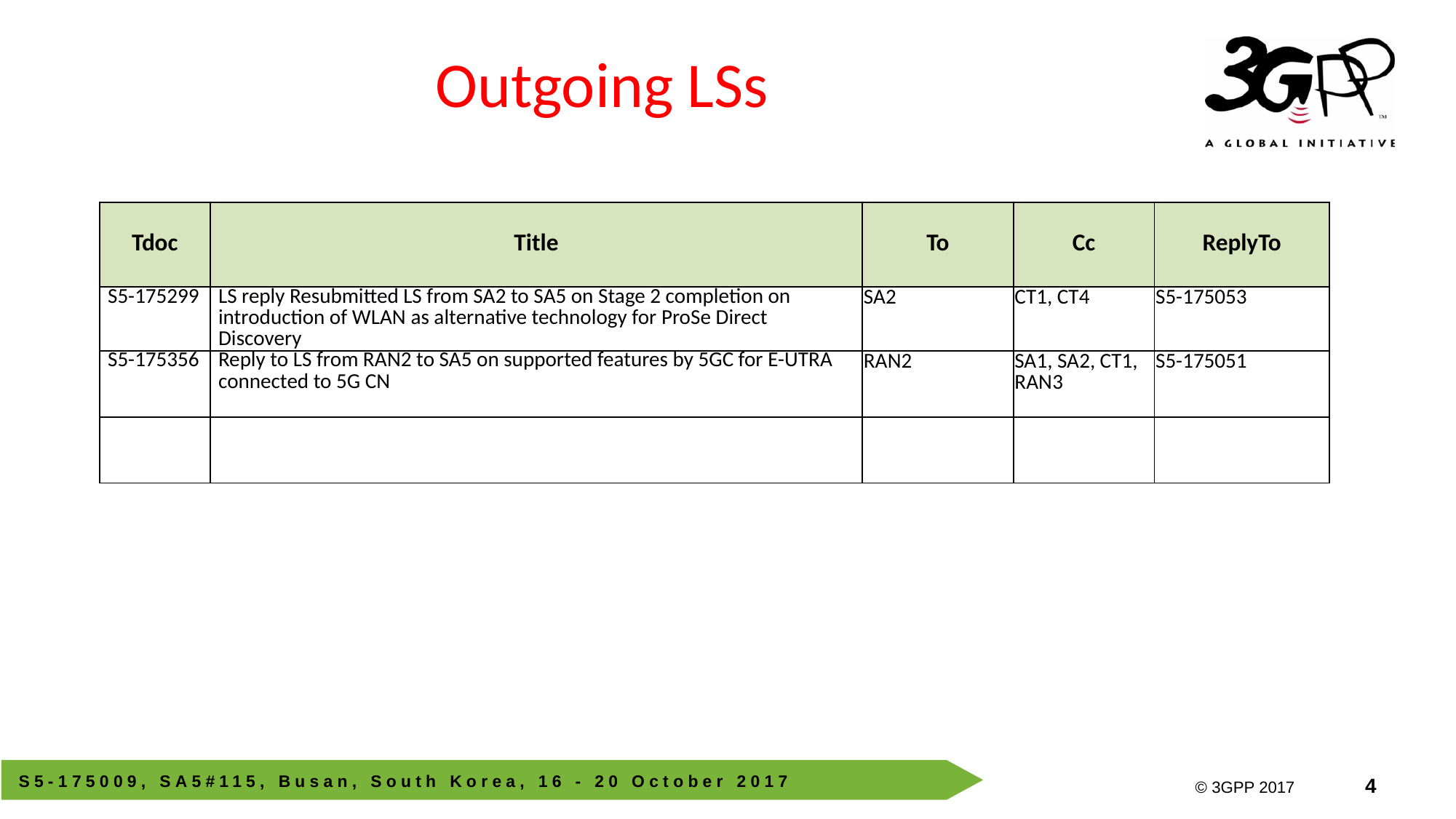

# Outgoing LSs
| Tdoc | Title | To | Cc | ReplyTo |
| --- | --- | --- | --- | --- |
| S5-175299 | LS reply Resubmitted LS from SA2 to SA5 on Stage 2 completion on introduction of WLAN as alternative technology for ProSe Direct Discovery | SA2 | CT1, CT4 | S5-175053 |
| S5-175356 | Reply to LS from RAN2 to SA5 on supported features by 5GC for E-UTRA connected to 5G CN | RAN2 | SA1, SA2, CT1, RAN3 | S5-175051 |
|  |  |  |  |  |